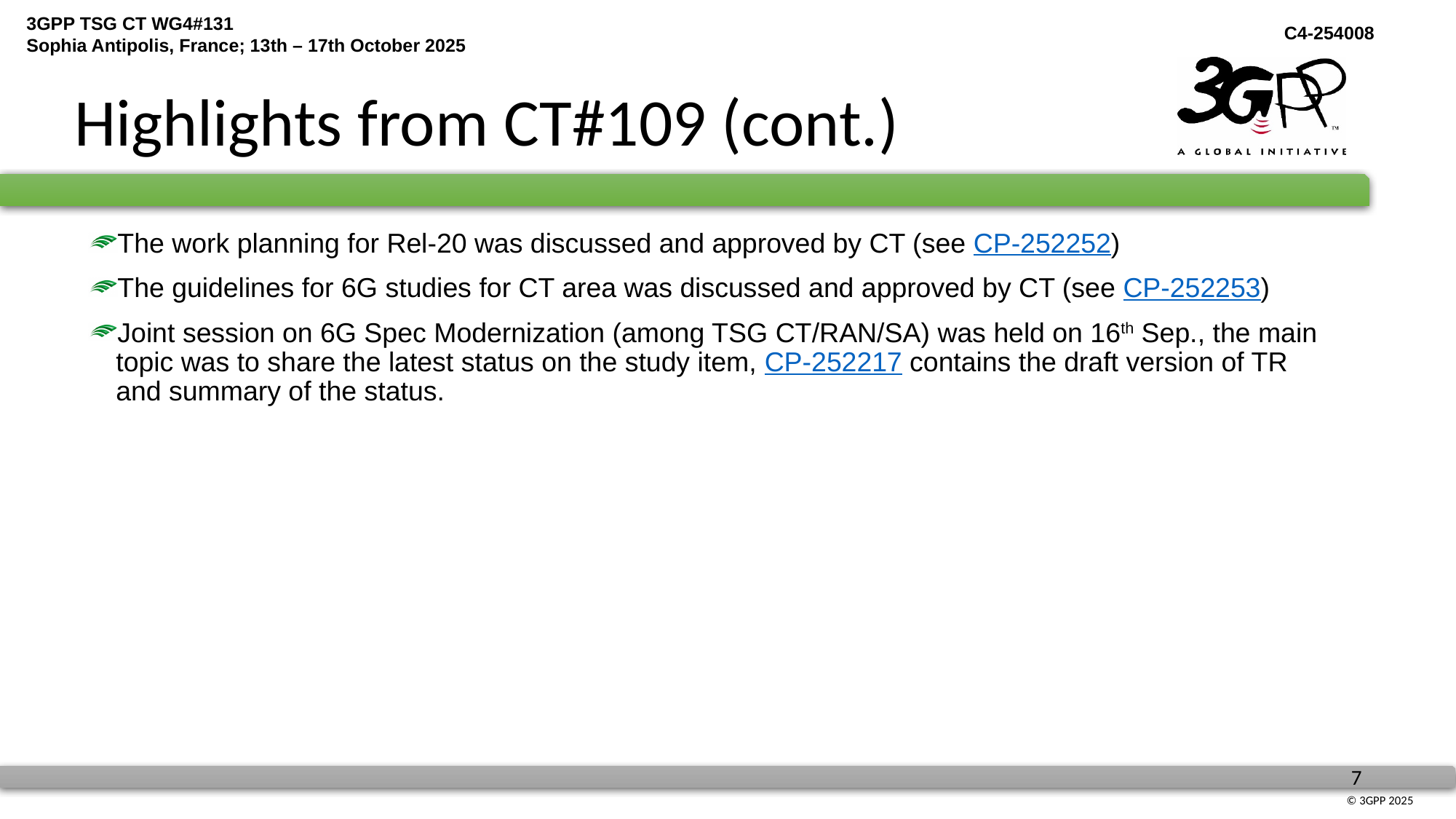

# Highlights from CT#109 (cont.)
The work planning for Rel-20 was discussed and approved by CT (see CP-252252)
The guidelines for 6G studies for CT area was discussed and approved by CT (see CP-252253)
Joint session on 6G Spec Modernization (among TSG CT/RAN/SA) was held on 16th Sep., the main topic was to share the latest status on the study item, CP-252217 contains the draft version of TR and summary of the status.